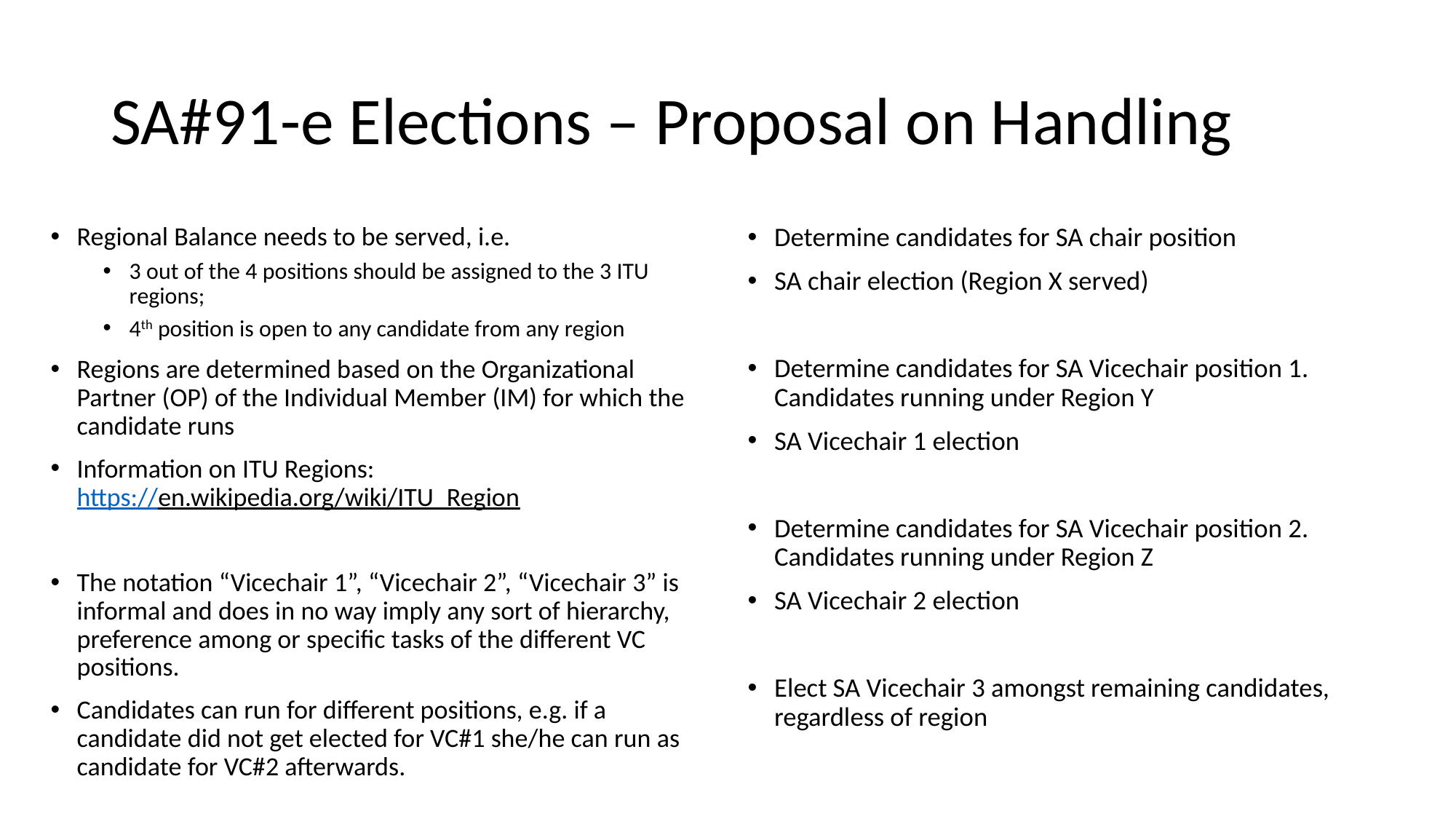

# SA#91-e Elections – Proposal on Handling
Regional Balance needs to be served, i.e.
3 out of the 4 positions should be assigned to the 3 ITU regions;
4th position is open to any candidate from any region
Regions are determined based on the Organizational Partner (OP) of the Individual Member (IM) for which the candidate runs
Information on ITU Regions:
https://en.wikipedia.org/wiki/ITU_Region

The notation “Vicechair 1”, “Vicechair 2”, “Vicechair 3” is informal and does in no way imply any sort of hierarchy, preference among or specific tasks of the different VC positions.
Candidates can run for different positions, e.g. if a candidate did not get elected for VC#1 she/he can run as candidate for VC#2 afterwards.

Determine candidates for SA chair position
SA chair election (Region X served)

Determine candidates for SA Vicechair position 1. Candidates running under Region Y
SA Vicechair 1 election

Determine candidates for SA Vicechair position 2. Candidates running under Region Z
SA Vicechair 2 election

Elect SA Vicechair 3 amongst remaining candidates, regardless of region